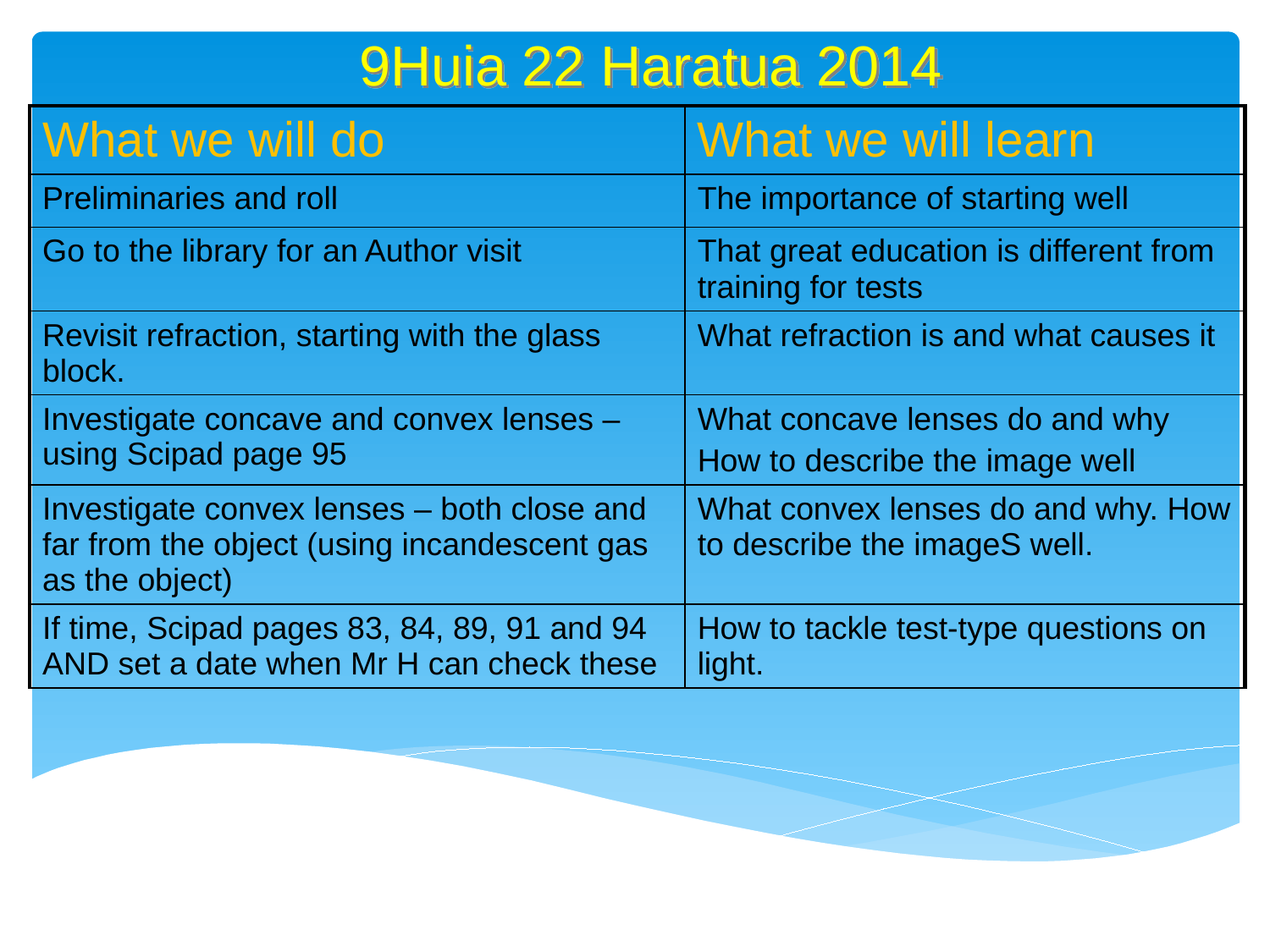

9Huia 22 Haratua 2014
| What we will do | What we will learn |
| --- | --- |
| Preliminaries and roll | The importance of starting well |
| Go to the library for an Author visit | That great education is different from training for tests |
| Revisit refraction, starting with the glass block. | What refraction is and what causes it |
| Investigate concave and convex lenses – using Scipad page 95 | What concave lenses do and why How to describe the image well |
| Investigate convex lenses – both close and far from the object (using incandescent gas as the object) | What convex lenses do and why. How to describe the imageS well. |
| If time, Scipad pages 83, 84, 89, 91 and 94 AND set a date when Mr H can check these | How to tackle test-type questions on light. |